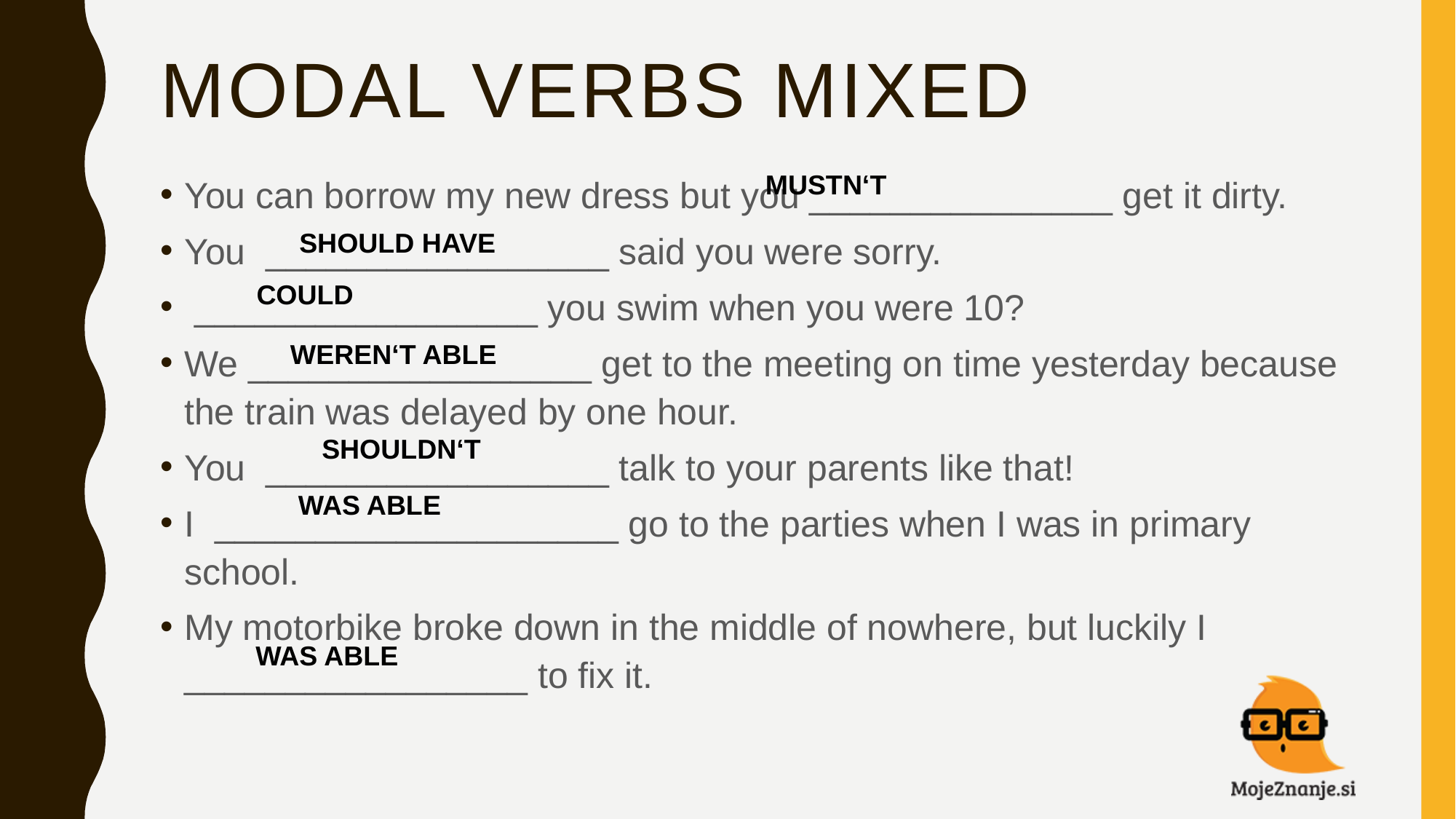

# MODAL VERBS MIXED
You can borrow my new dress but you _______________ get it dirty.
You  _________________ said you were sorry.
 _________________ you swim when you were 10?
We _________________ get to the meeting on time yesterday because the train was delayed by one hour.
You  _________________ talk to your parents like that!
I  ____________________ go to the parties when I was in primary school.
My motorbike broke down in the middle of nowhere, but luckily I _________________ to fix it.

MUSTN‘T
SHOULD HAVE
COULD
WEREN‘T ABLE
SHOULDN‘T
WAS ABLE
WAS ABLE